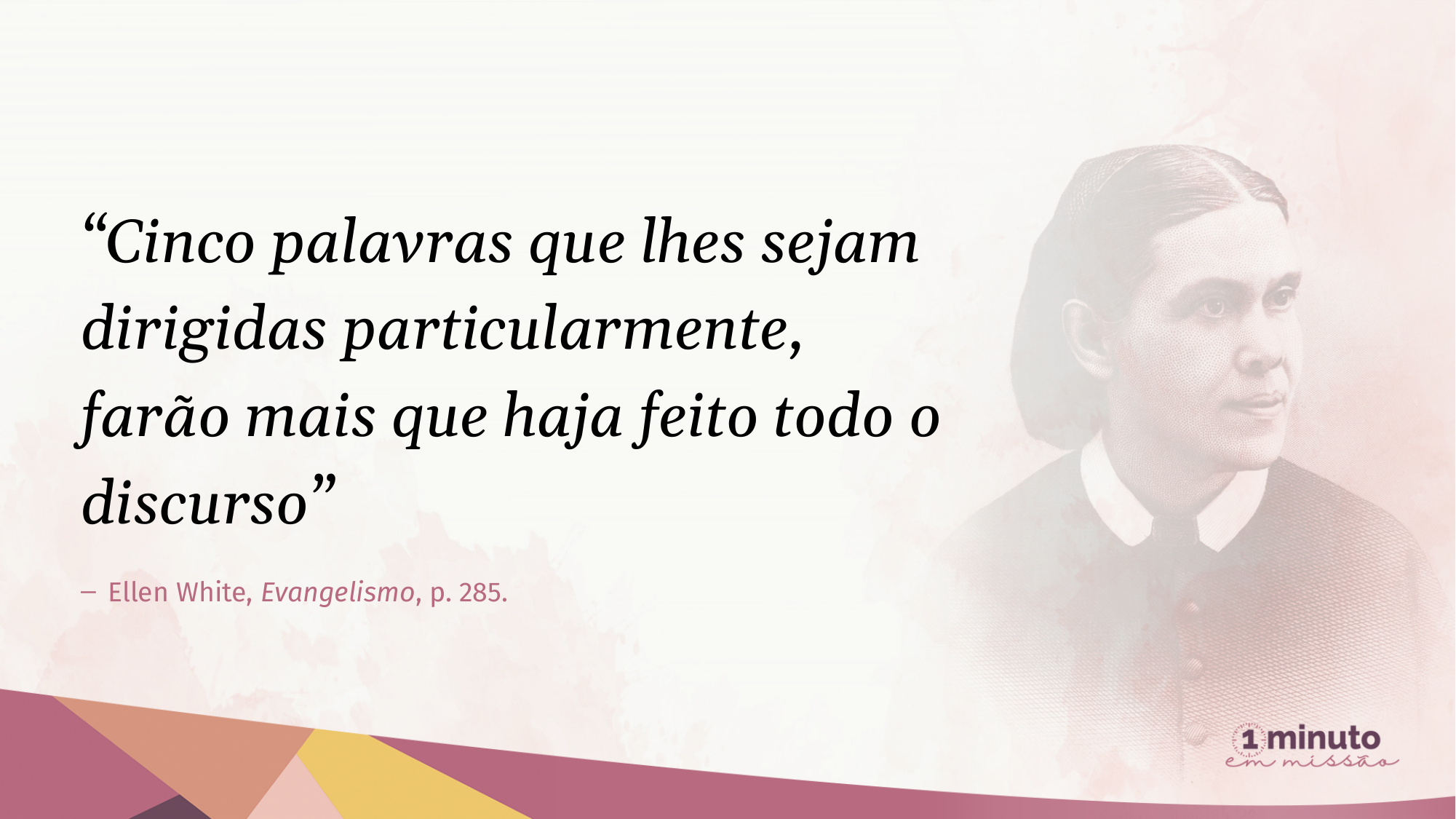

“Cinco palavras que lhes sejam dirigidas particularmente, farão mais que haja feito todo o discurso”
Ellen White, Evangelismo, p. 285.